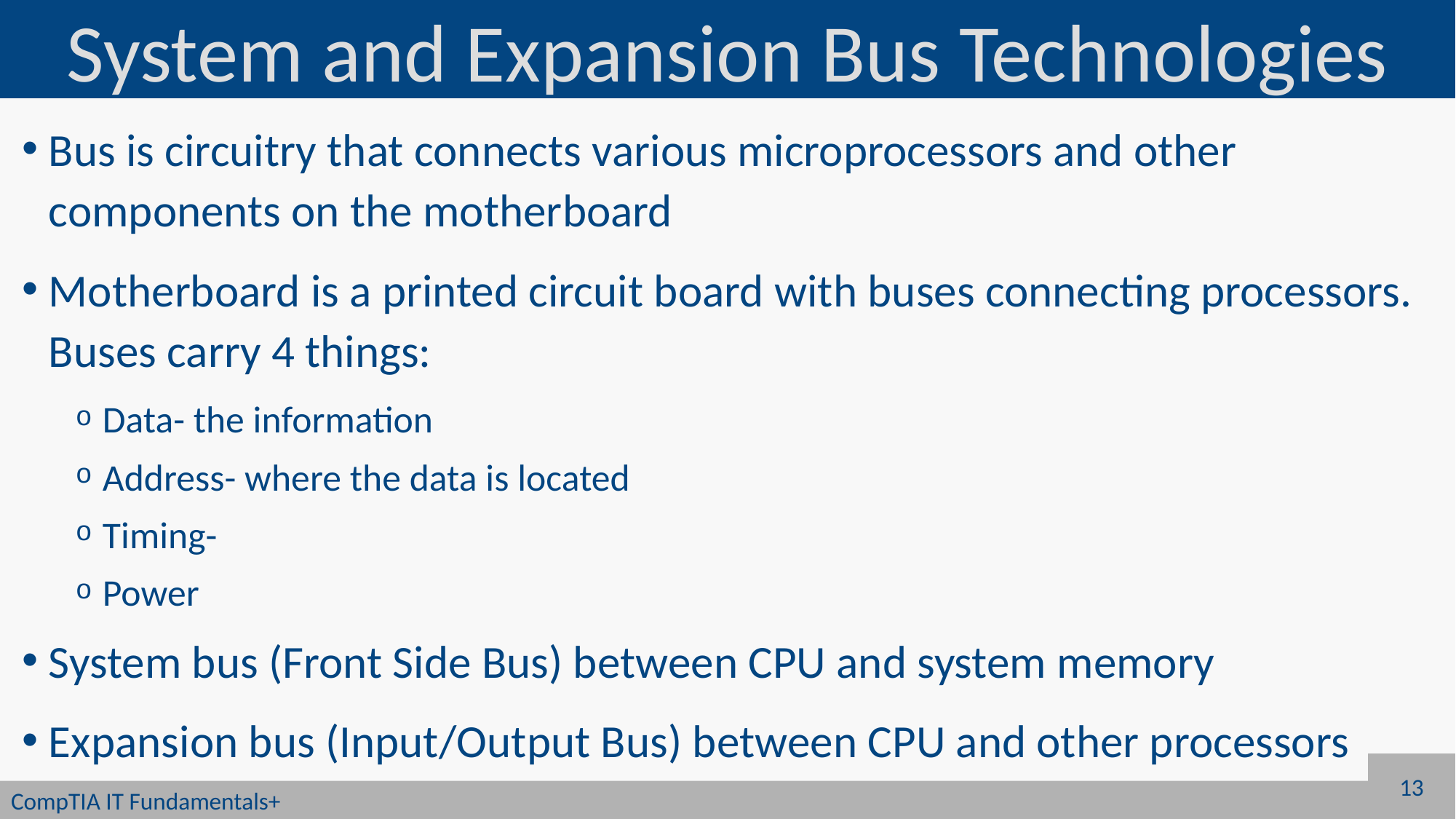

# System and Expansion Bus Technologies
Bus is circuitry that connects various microprocessors and other components on the motherboard
Motherboard is a printed circuit board with buses connecting processors. Buses carry 4 things:
Data- the information
Address- where the data is located
Timing-
Power
System bus (Front Side Bus) between CPU and system memory
Expansion bus (Input/Output Bus) between CPU and other processors
13
CompTIA IT Fundamentals+